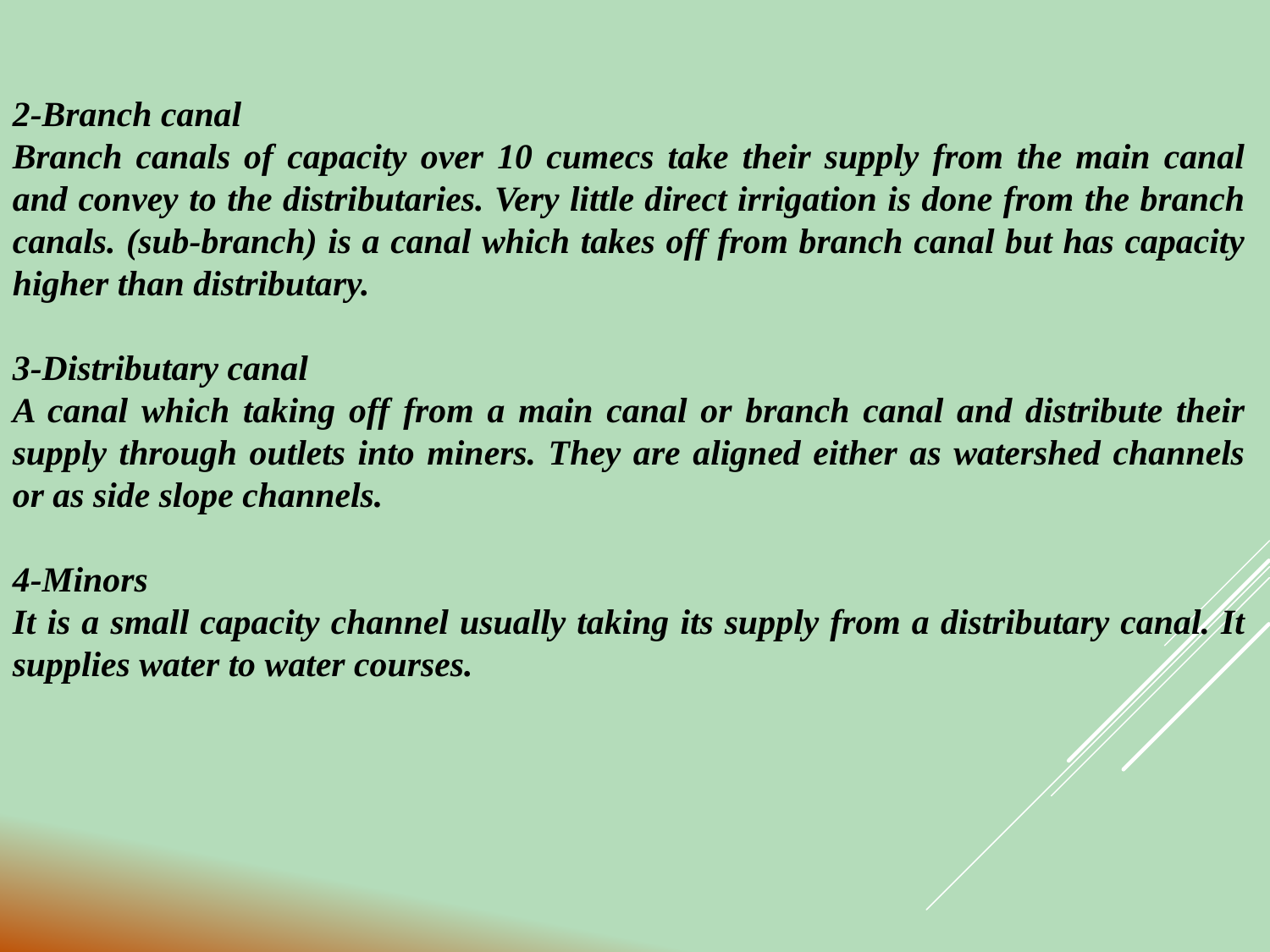

2-Branch canal
Branch canals of capacity over 10 cumecs take their supply from the main canal and convey to the distributaries. Very little direct irrigation is done from the branch canals. (sub-branch) is a canal which takes off from branch canal but has capacity higher than distributary.

3-Distributary canal
A canal which taking off from a main canal or branch canal and distribute their supply through outlets into miners. They are aligned either as watershed channels or as side slope channels.

4-Minors
It is a small capacity channel usually taking its supply from a distributary canal. It supplies water to water courses.